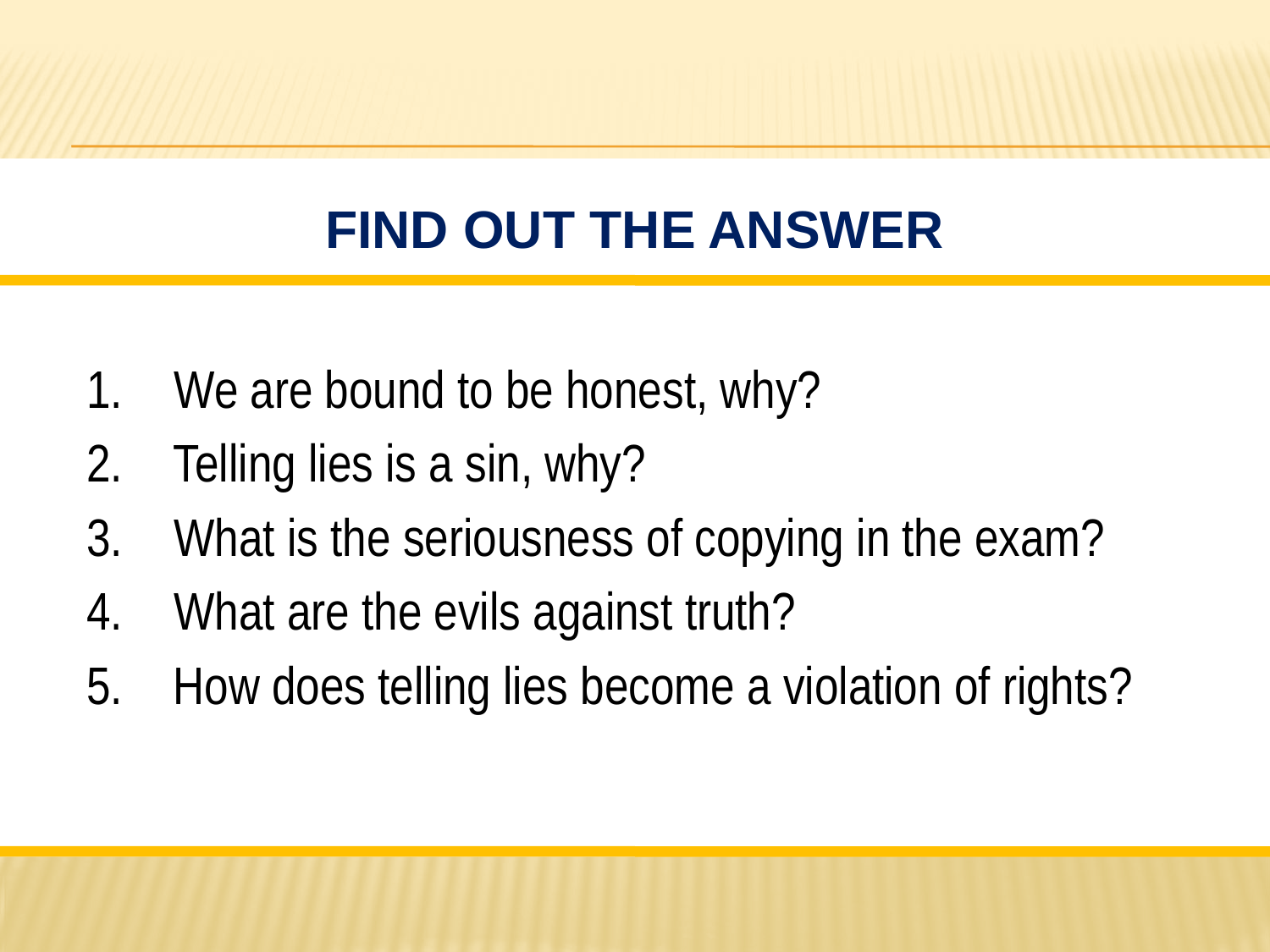

# Find out the Answer

1.	  We are bound to be honest, why?
2.	  Telling lies is a sin, why?
3.	  What is the seriousness of copying in the exam?
4.	  What are the evils against truth?
5.	How does telling lies become a violation of rights?